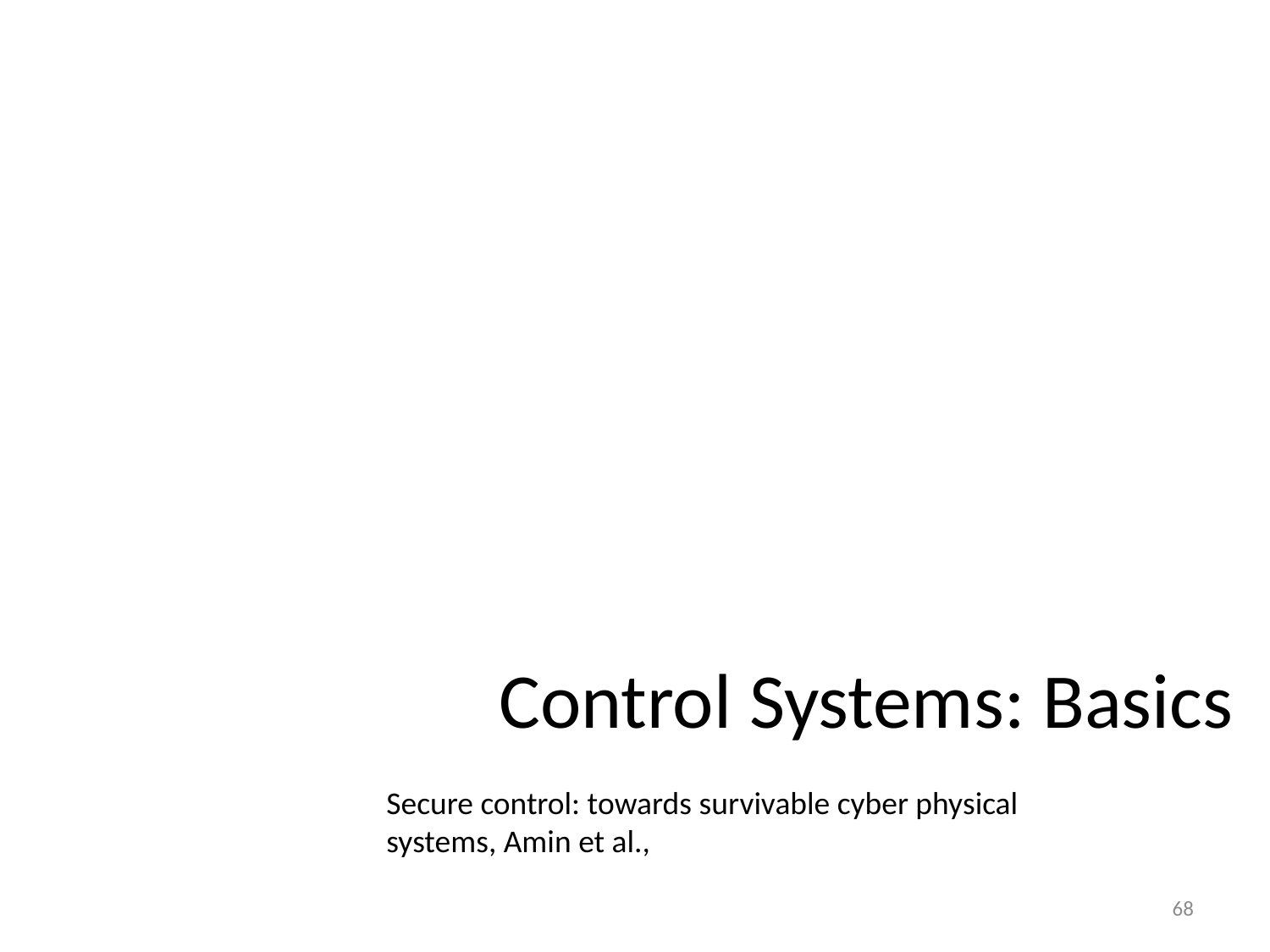

# Control Systems: Basics
Secure control: towards survivable cyber physical systems, Amin et al.,
68